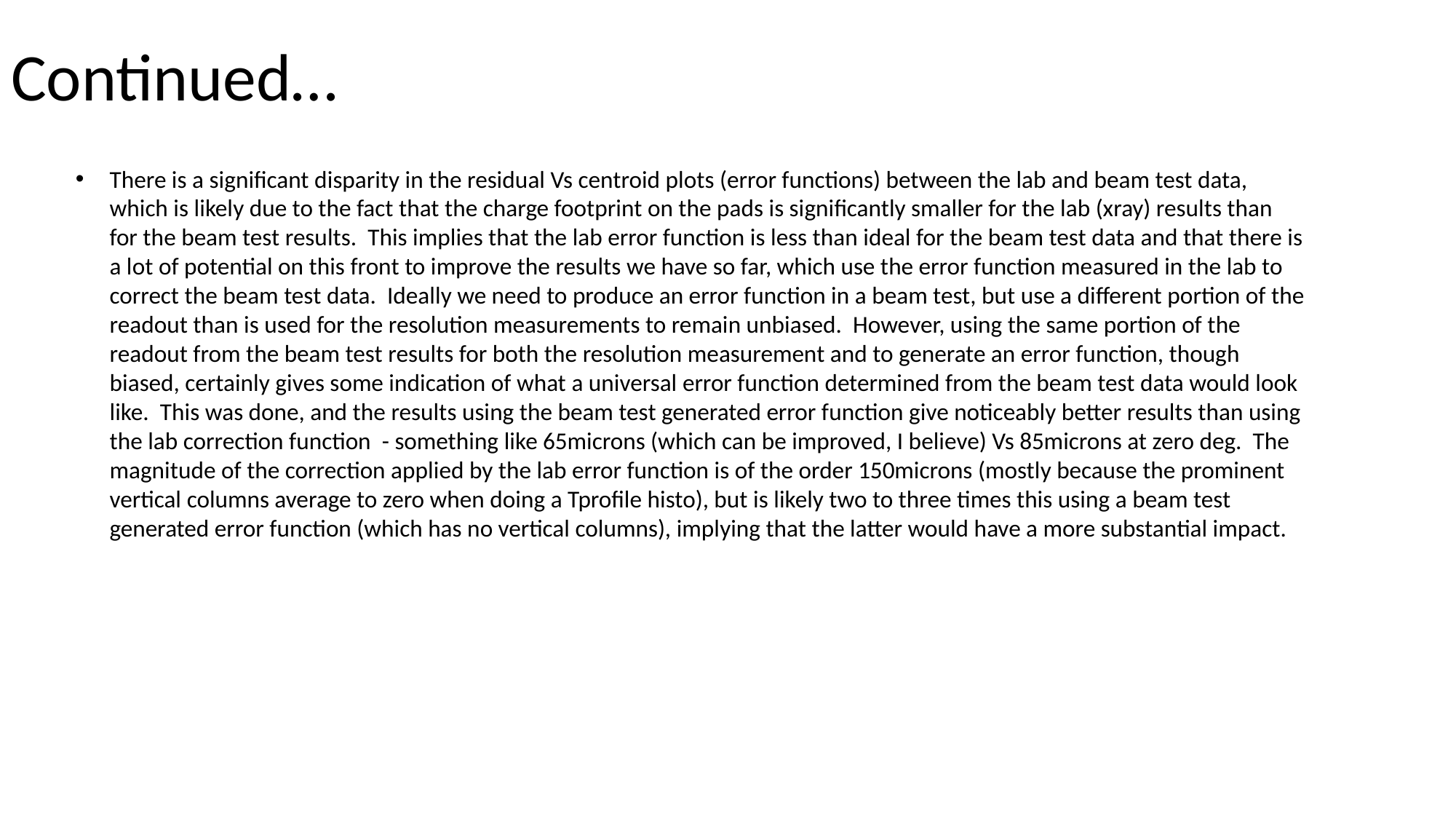

# Continued…
There is a significant disparity in the residual Vs centroid plots (error functions) between the lab and beam test data, which is likely due to the fact that the charge footprint on the pads is significantly smaller for the lab (xray) results than for the beam test results.  This implies that the lab error function is less than ideal for the beam test data and that there is a lot of potential on this front to improve the results we have so far, which use the error function measured in the lab to correct the beam test data.  Ideally we need to produce an error function in a beam test, but use a different portion of the readout than is used for the resolution measurements to remain unbiased.  However, using the same portion of the readout from the beam test results for both the resolution measurement and to generate an error function, though biased, certainly gives some indication of what a universal error function determined from the beam test data would look like.  This was done, and the results using the beam test generated error function give noticeably better results than using the lab correction function  - something like 65microns (which can be improved, I believe) Vs 85microns at zero deg.  The magnitude of the correction applied by the lab error function is of the order 150microns (mostly because the prominent vertical columns average to zero when doing a Tprofile histo), but is likely two to three times this using a beam test generated error function (which has no vertical columns), implying that the latter would have a more substantial impact.